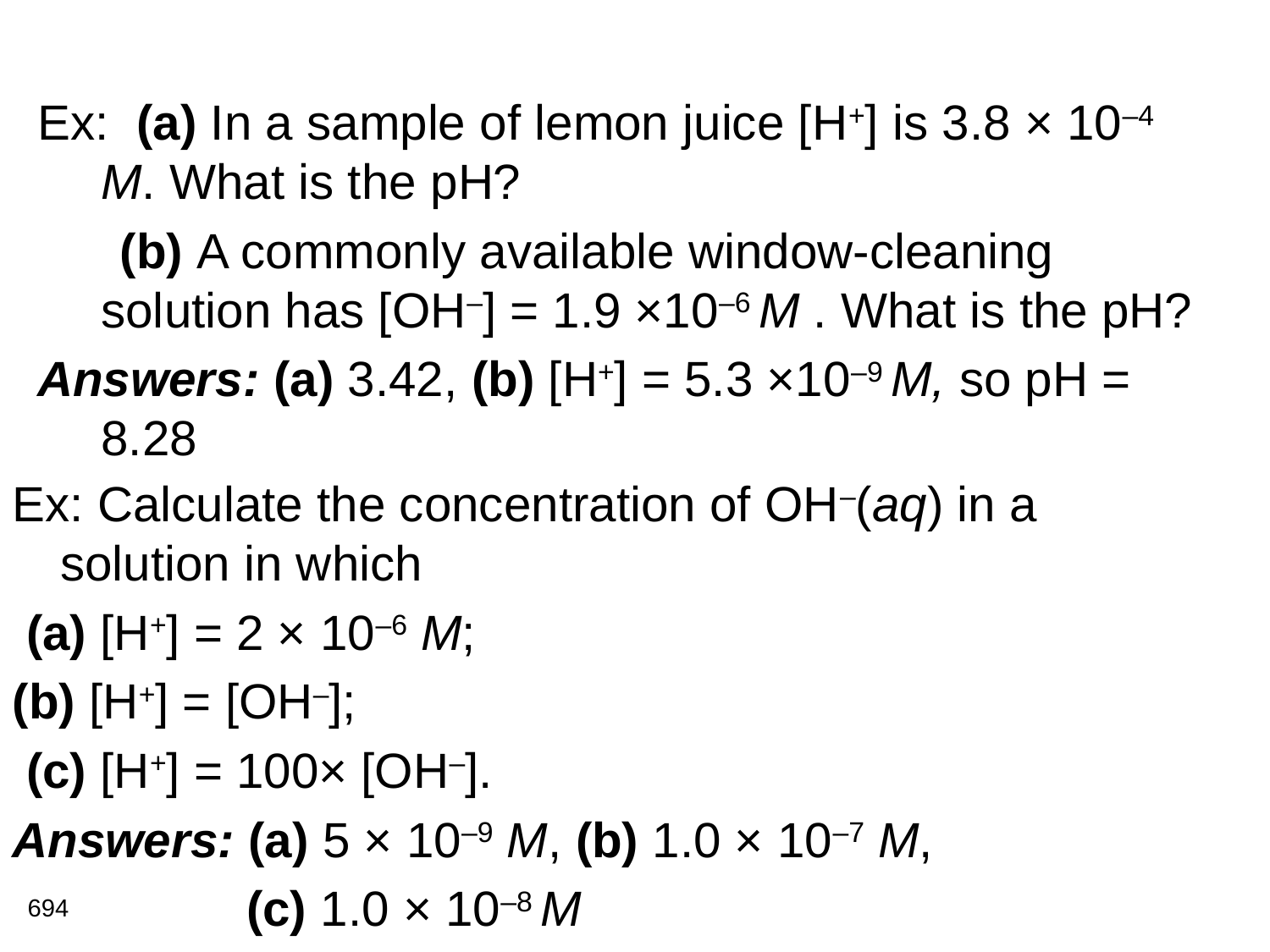

Ex:  (a) In a sample of lemon juice [H+] is 3.8 × 10–4 M. What is the pH?
      (b) A commonly available window-cleaning solution has [OH–] = 1.9 ×10–6 M . What is the pH?
Answers: (a) 3.42, (b) [H+] = 5.3 ×10–9 M, so pH = 8.28

Ex: Calculate the concentration of OH–(aq) in a solution in which
 (a) [H+] = 2 × 10–6 M;
(b) [H+] = [OH–];
 (c) [H+] = 100× [OH–].
Answers: (a) 5 × 10–9 M, (b) 1.0 × 10–7 M,
                 (c) 1.0 × 10–8 M

694